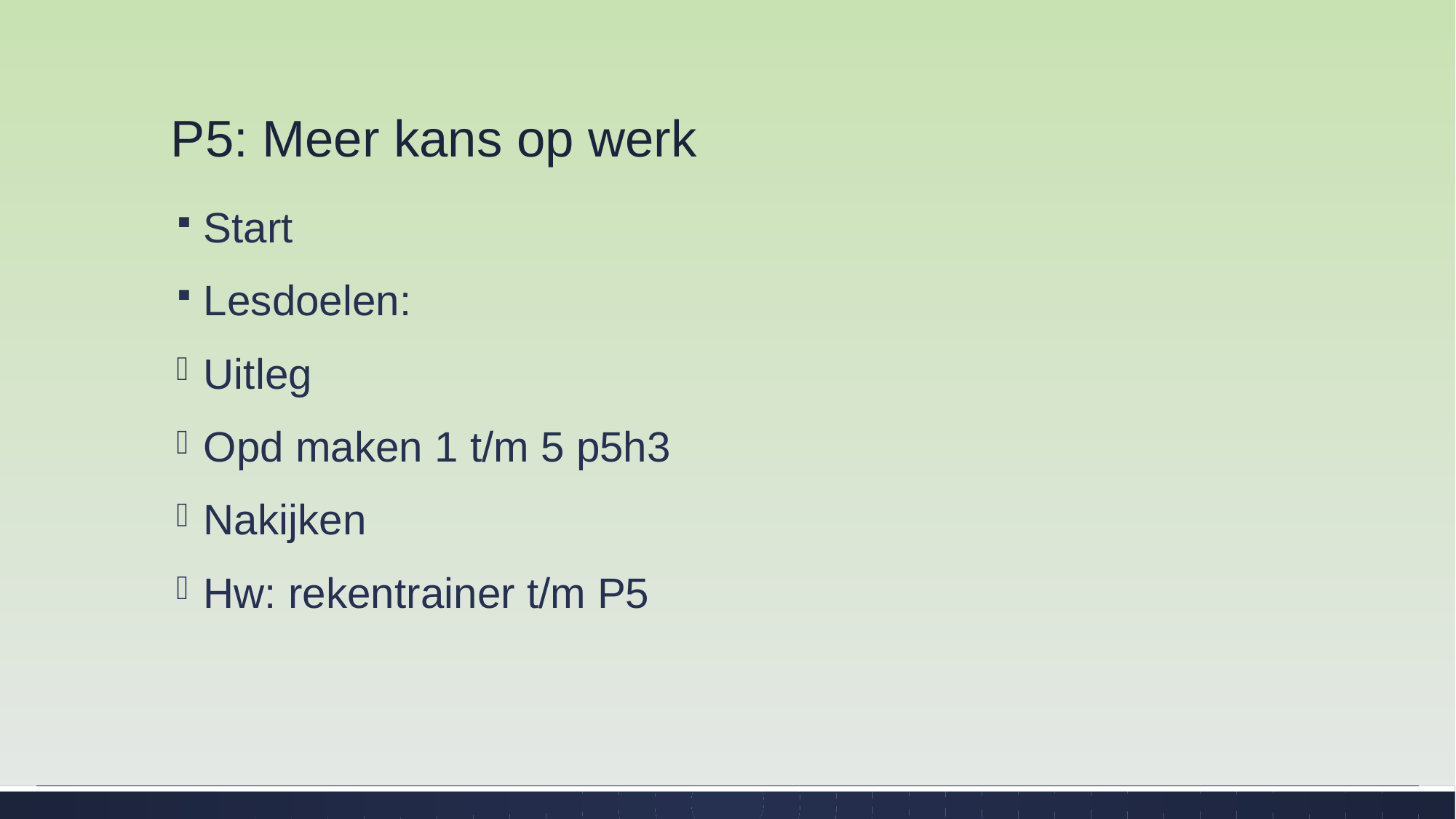

# P5: Meer kans op werk
Start
Lesdoelen:
Uitleg
Opd maken 1 t/m 5 p5h3
Nakijken
Hw: rekentrainer t/m P5